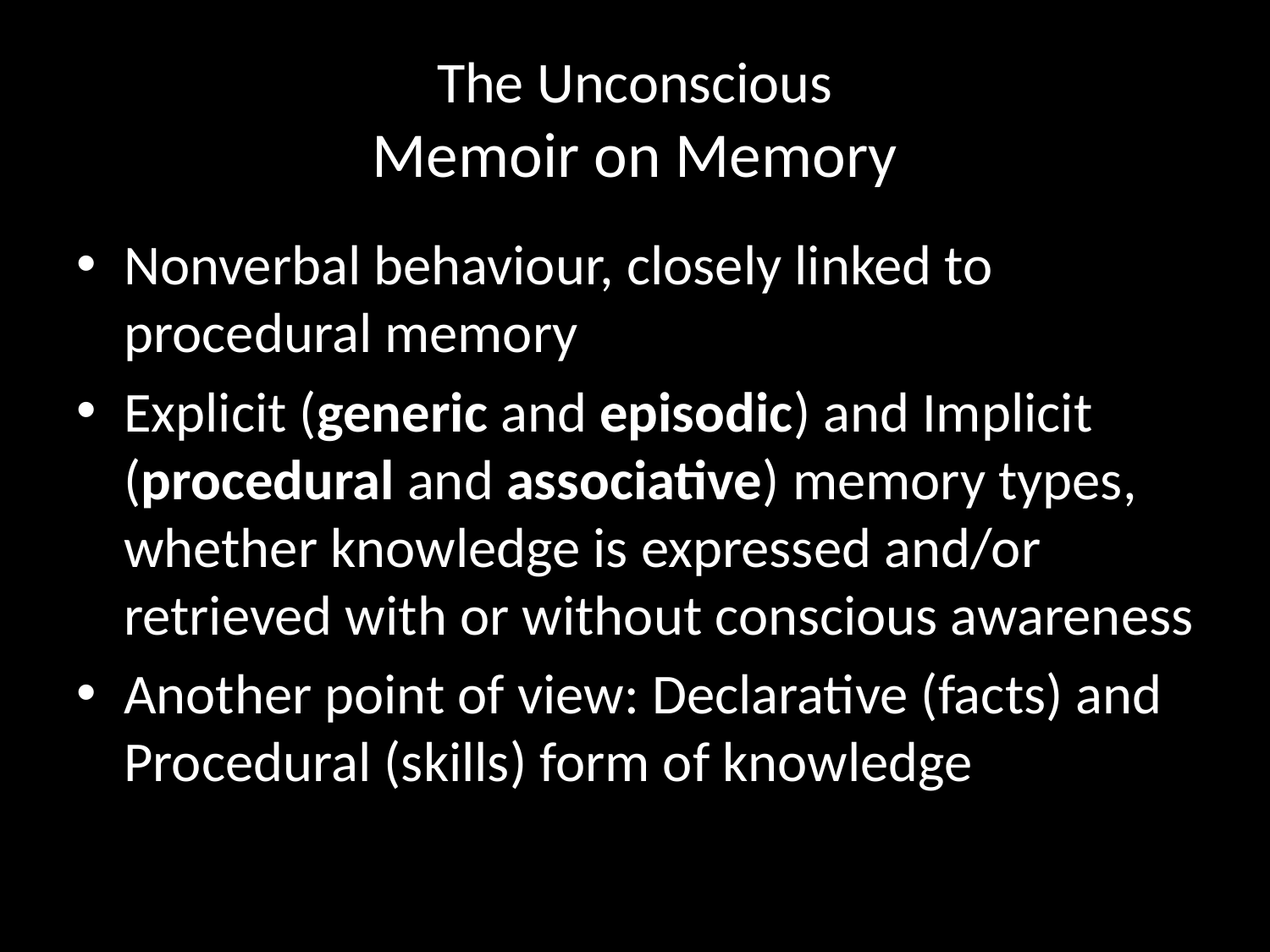

# The Unconscious Memoir on Memory
Nonverbal behaviour, closely linked to procedural memory
Explicit (generic and episodic) and Implicit (procedural and associative) memory types, whether knowledge is expressed and/or retrieved with or without conscious awareness
Another point of view: Declarative (facts) and Procedural (skills) form of knowledge